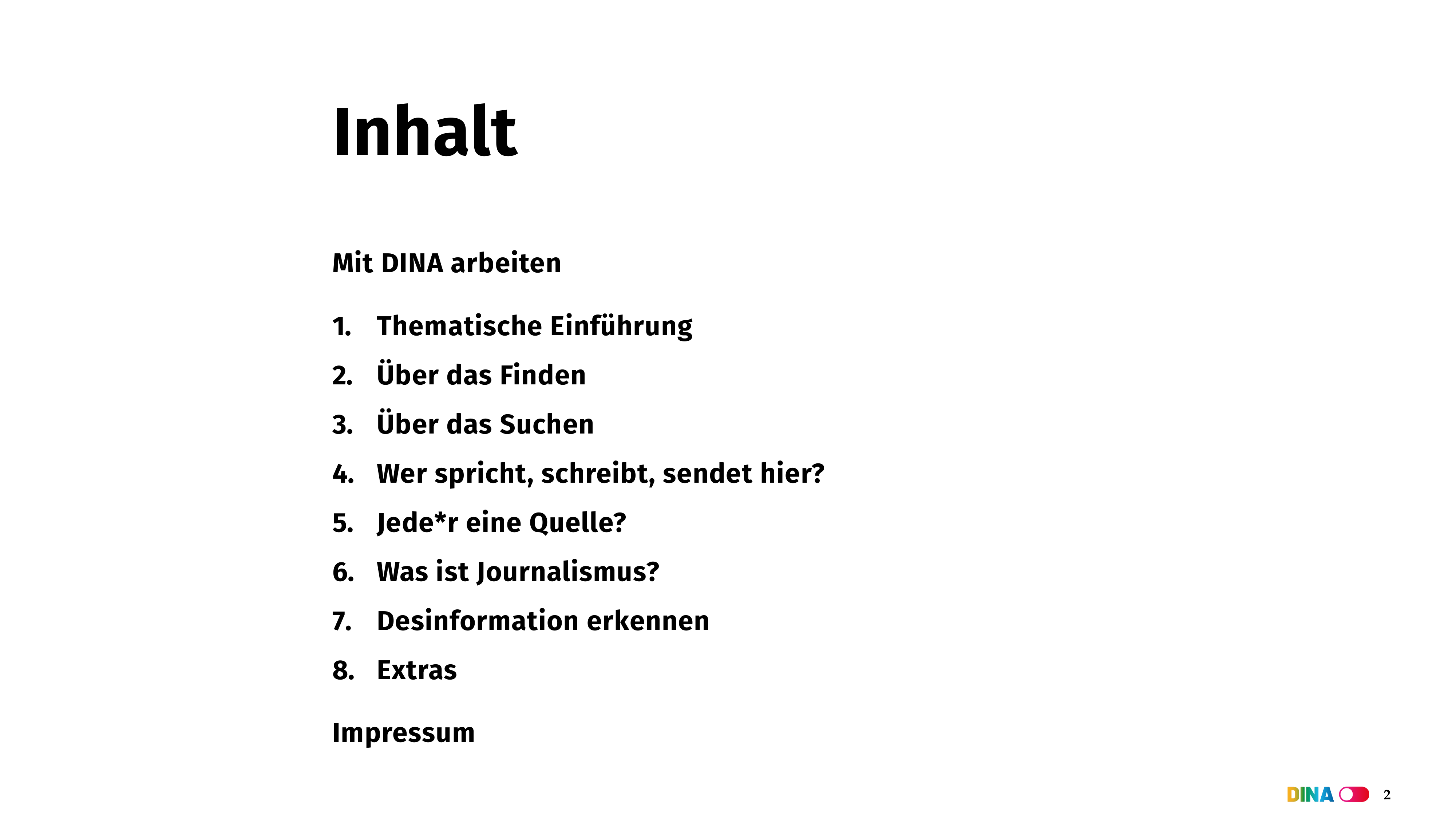

# Inhalt
Mit DINA arbeiten
Thematische Einführung
Über das Finden
Über das Suchen
Wer spricht, schreibt, sendet hier?
Jede*r eine Quelle?
Was ist Journalismus?
Desinformation erkennen
Extras
Impressum
2